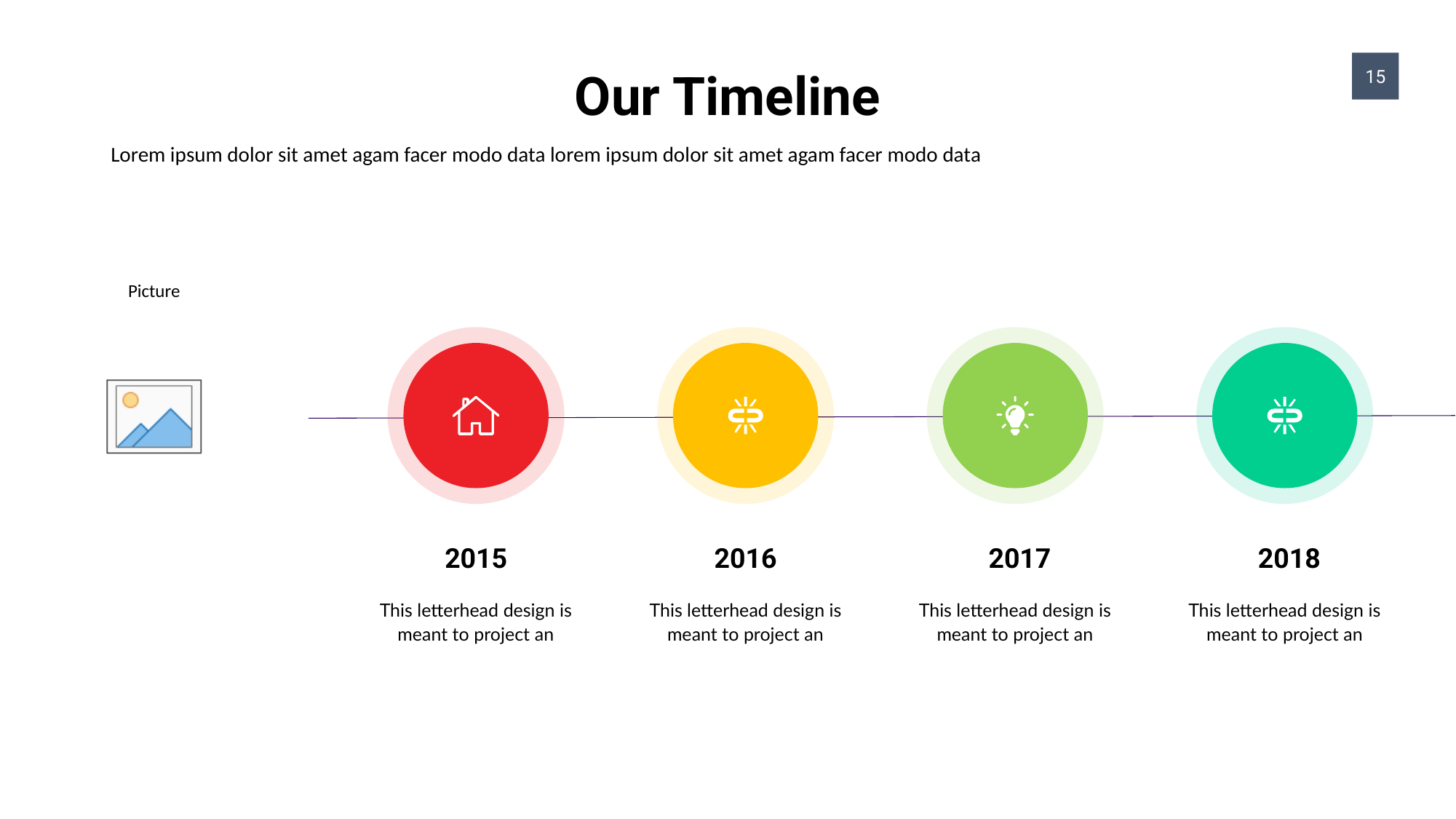

Our Timeline
15
Lorem ipsum dolor sit amet agam facer modo data lorem ipsum dolor sit amet agam facer modo data

2015
This letterhead design is meant to project an
2016
This letterhead design is meant to project an
2017
This letterhead design is meant to project an
2018
This letterhead design is meant to project an